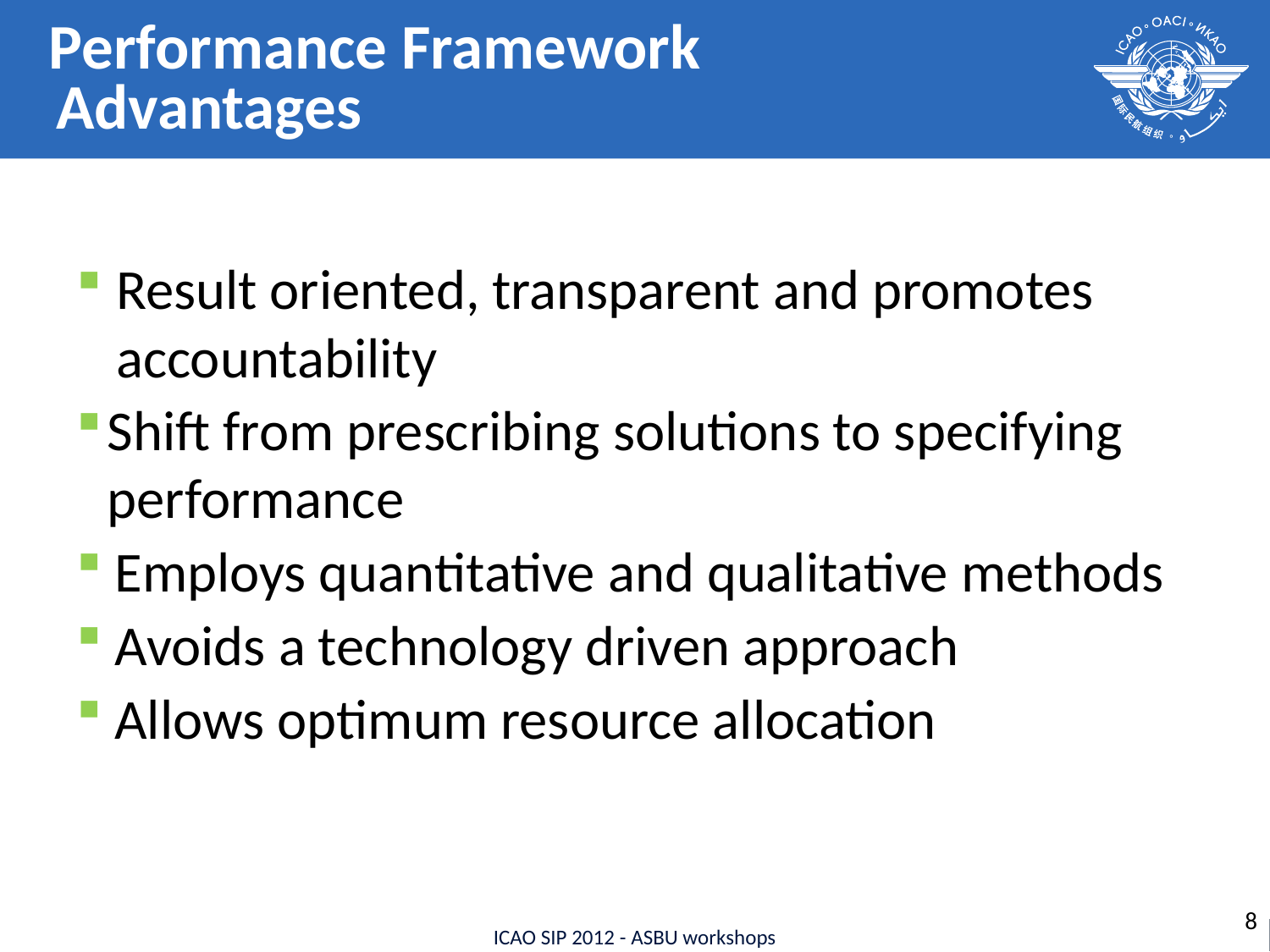

Performance Framework
Advantages

Result oriented, transparent and promotes  accountability
Shift from prescribing solutions to specifying performance
 Employs quantitative and qualitative methods
 Avoids a technology driven approach
 Allows optimum resource allocation
8
ICAO SIP 2012 - ASBU workshops